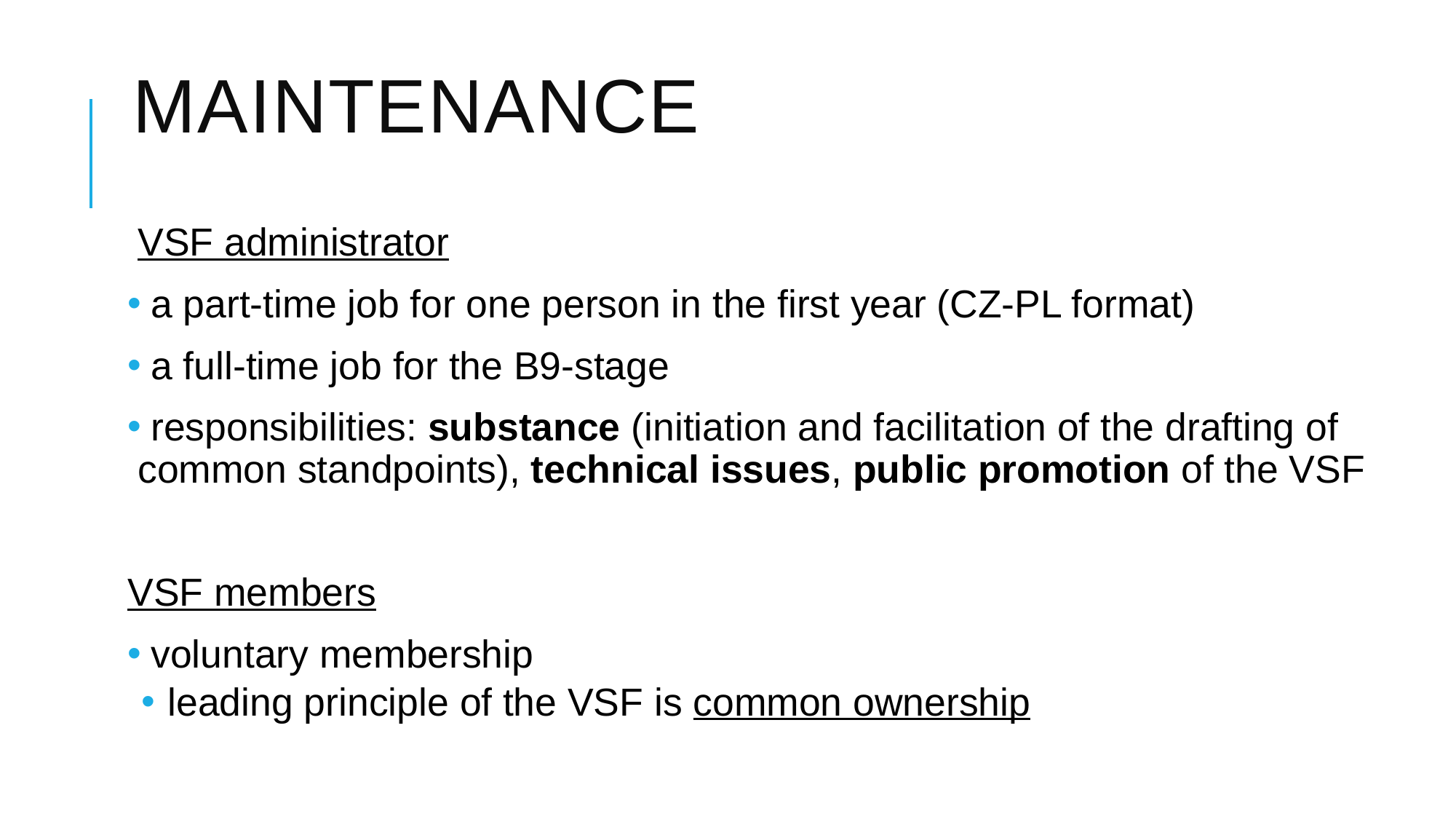

# Maintenance
VSF administrator
 a part-time job for one person in the first year (CZ-PL format)
 a full-time job for the B9-stage
 responsibilities: substance (initiation and facilitation of the drafting of common standpoints), technical issues, public promotion of the VSF

VSF members
 voluntary membership
 leading principle of the VSF is common ownership